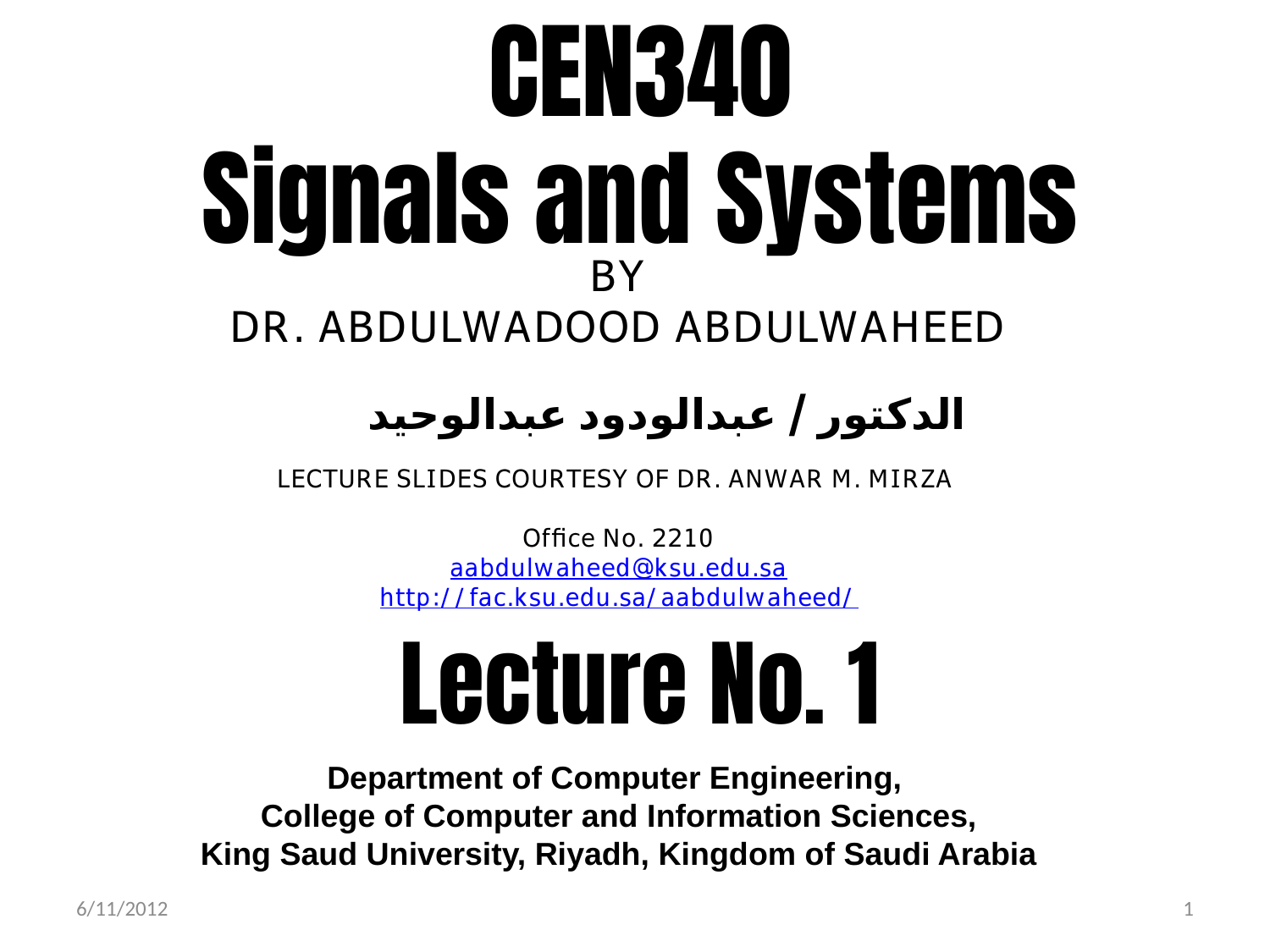

# CEN340 Signals and Systems
By
Dr. aBDULWADOOD ABDULWAHEED

LECTURE SLIDES COURTESY OF DR. ANWAR M. MIRZA

Office No. 2210
aabdulwaheed@ksu.edu.sa
http://fac.ksu.edu.sa/aabdulwaheed/

الدكتور / عبدالودود عبدالوحيد
Lecture No. 1
Department of Computer Engineering,
College of Computer and Information Sciences,
King Saud University, Riyadh, Kingdom of Saudi Arabia
6/11/2012

1